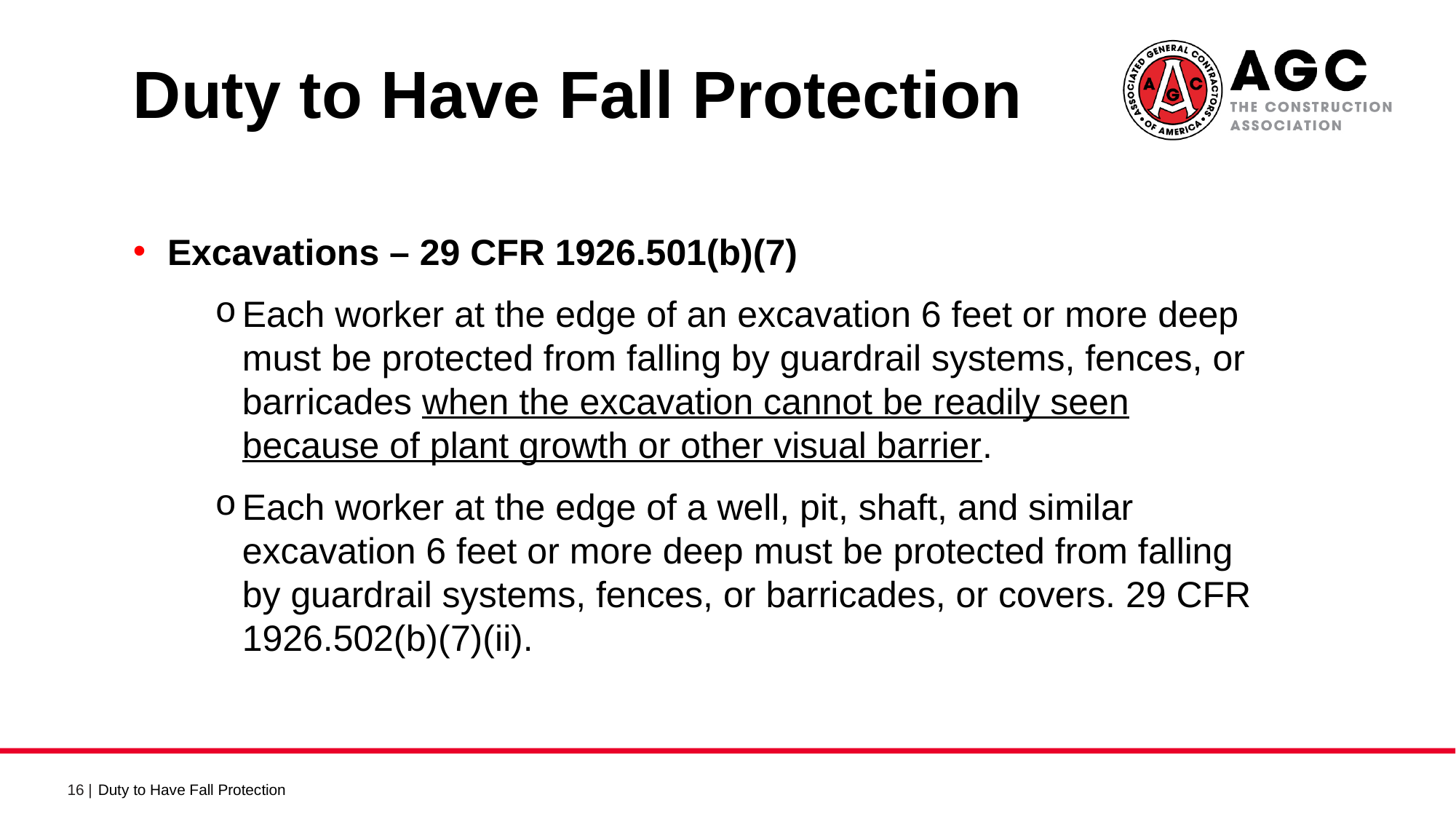

Duty to Have Fall Protection 6
Excavations – 29 CFR 1926.501(b)(7)
Each worker at the edge of an excavation 6 feet or more deep must be protected from falling by guardrail systems, fences, or barricades when the excavation cannot be readily seen because of plant growth or other visual barrier.
Each worker at the edge of a well, pit, shaft, and similar excavation 6 feet or more deep must be protected from falling by guardrail systems, fences, or barricades, or covers. 29 CFR 1926.502(b)(7)(ii).
Duty to Have Fall Protection